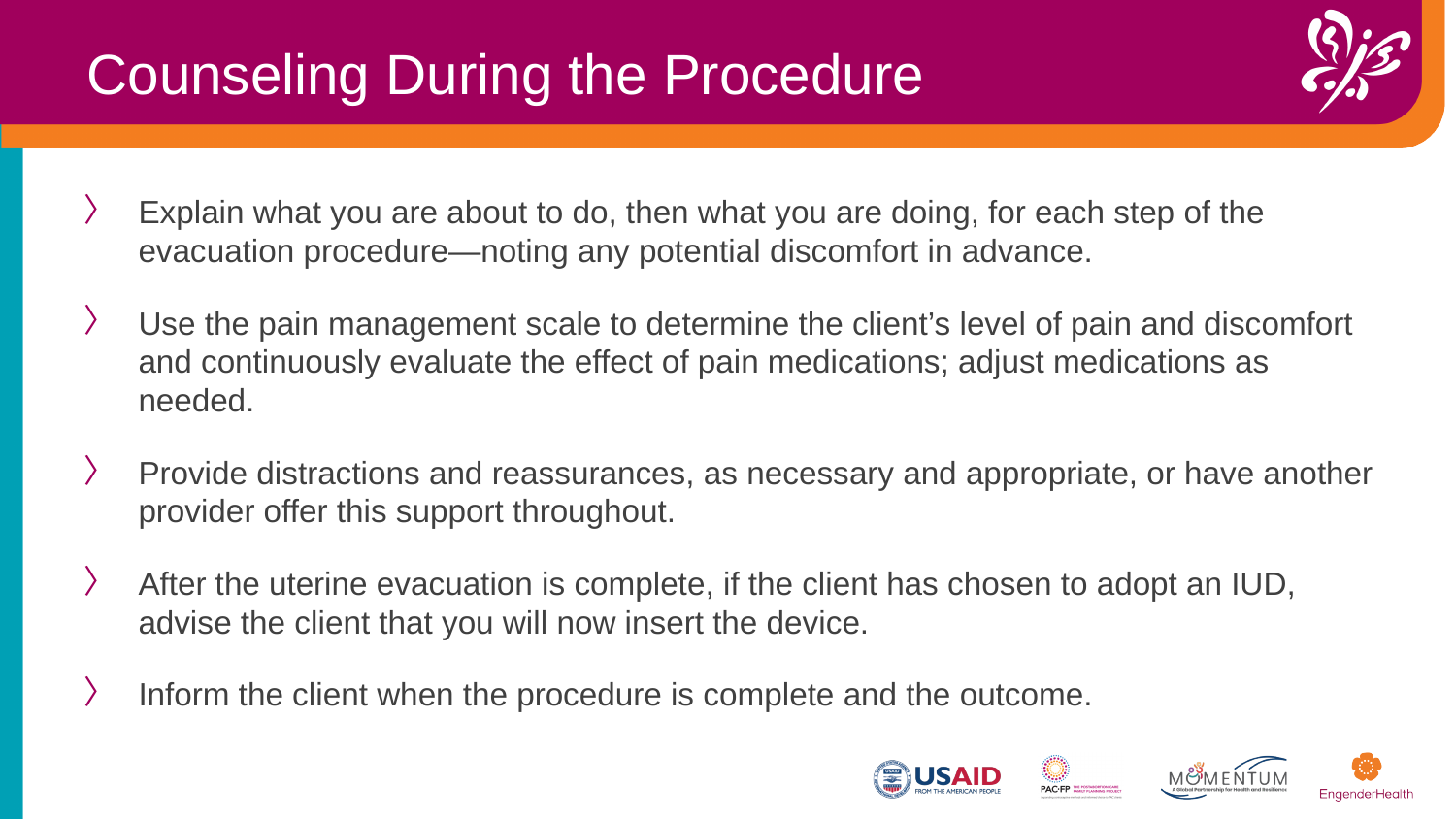

Counseling During the Procedure
Explain what you are about to do, then what you are doing, for each step of the evacuation procedure—noting any potential discomfort in advance.
Use the pain management scale to determine the client’s level of pain and discomfort and continuously evaluate the effect of pain medications; adjust medications as needed.
Provide distractions and reassurances, as necessary and appropriate, or have another provider offer this support throughout.
After the uterine evacuation is complete, if the client has chosen to adopt an IUD, advise the client that you will now insert the device.
Inform the client when the procedure is complete and the outcome.